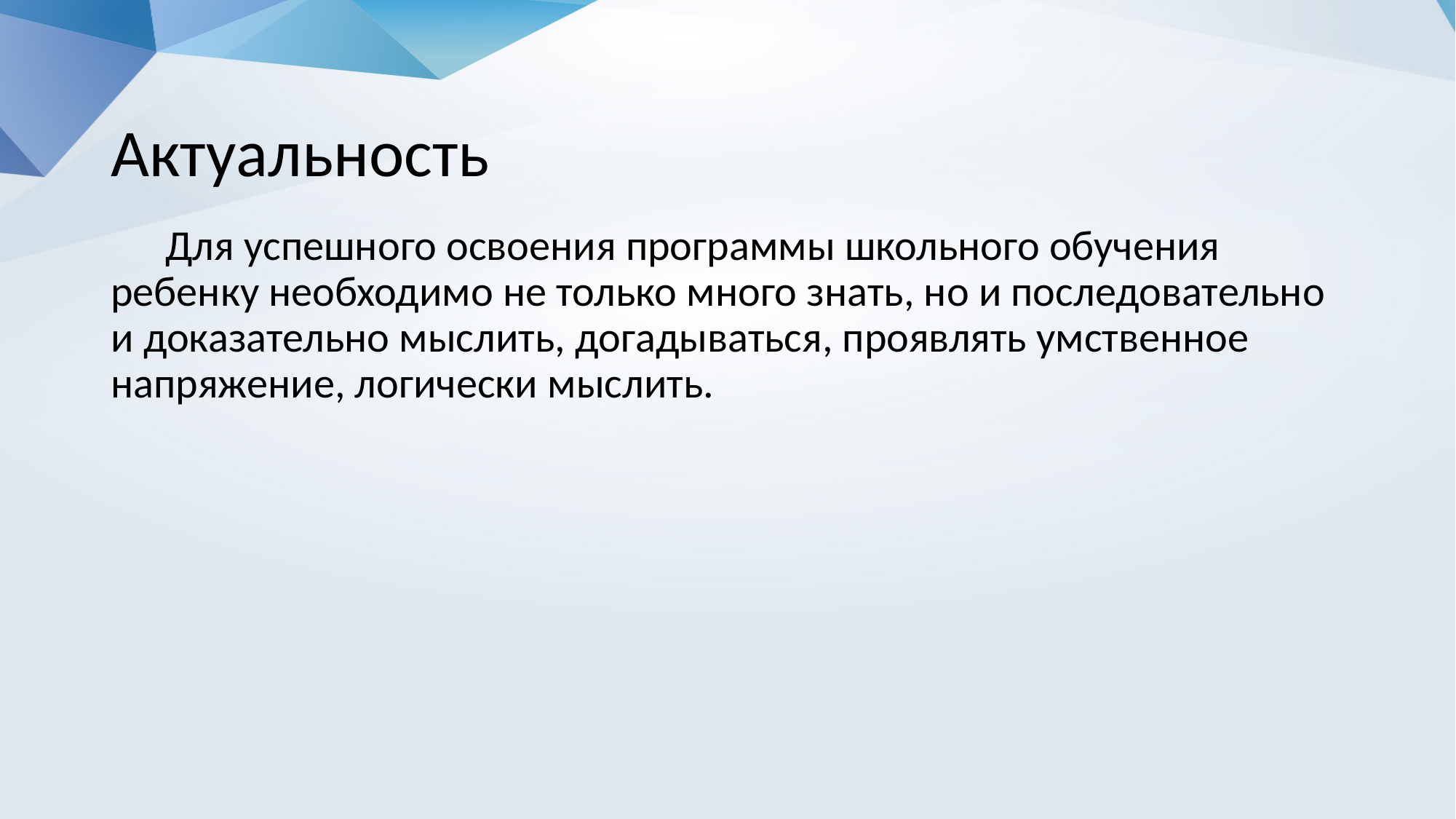

# Актуальность
Для успешного освоения программы школьного обучения ребенку необходимо не только много знать, но и последовательно и доказательно мыслить, догадываться, проявлять умственное напряжение, логически мыслить.